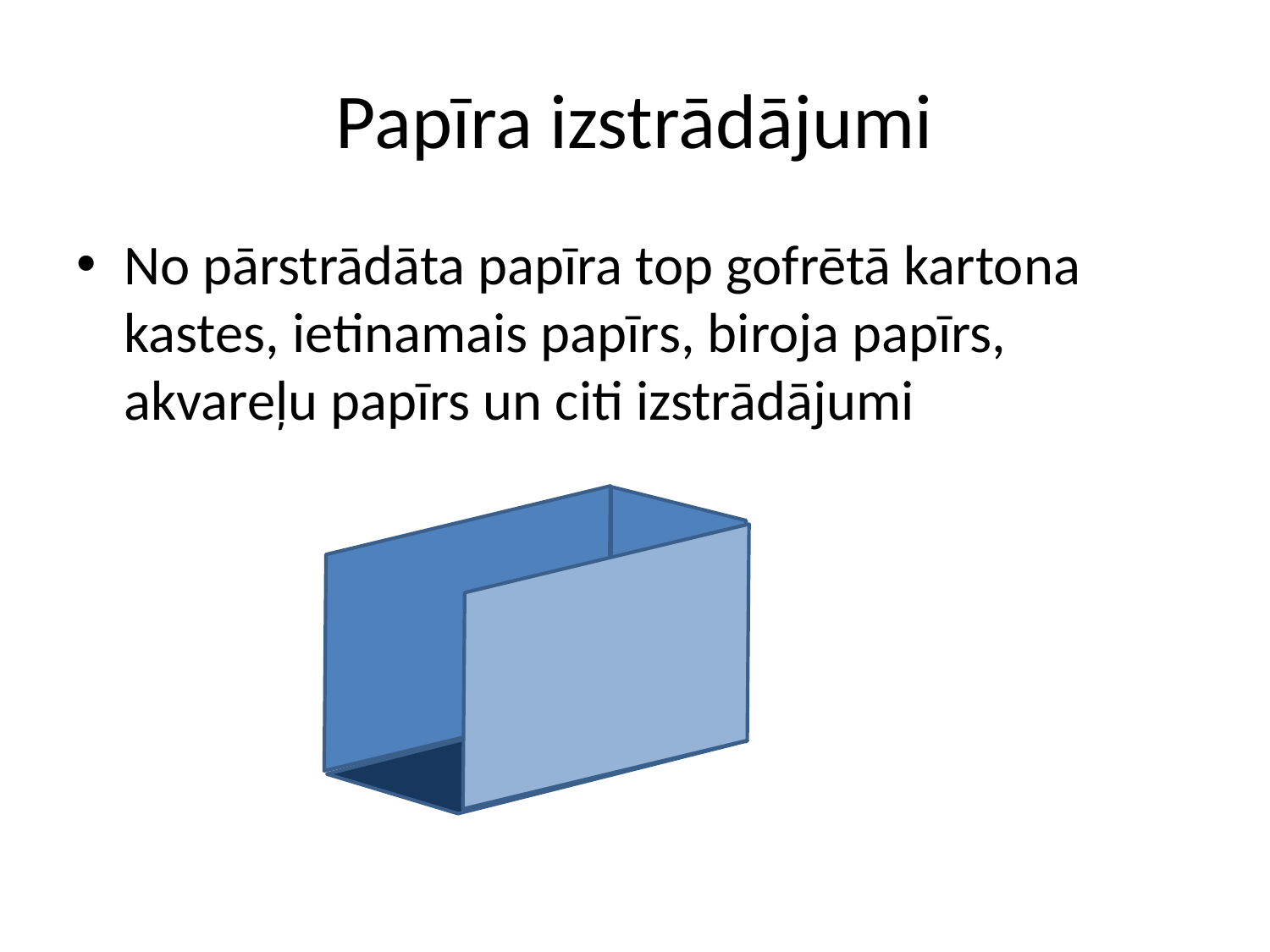

# Papīra izstrādājumi
No pārstrādāta papīra top gofrētā kartona kastes, ietinamais papīrs, biroja papīrs, akvareļu papīrs un citi izstrādājumi